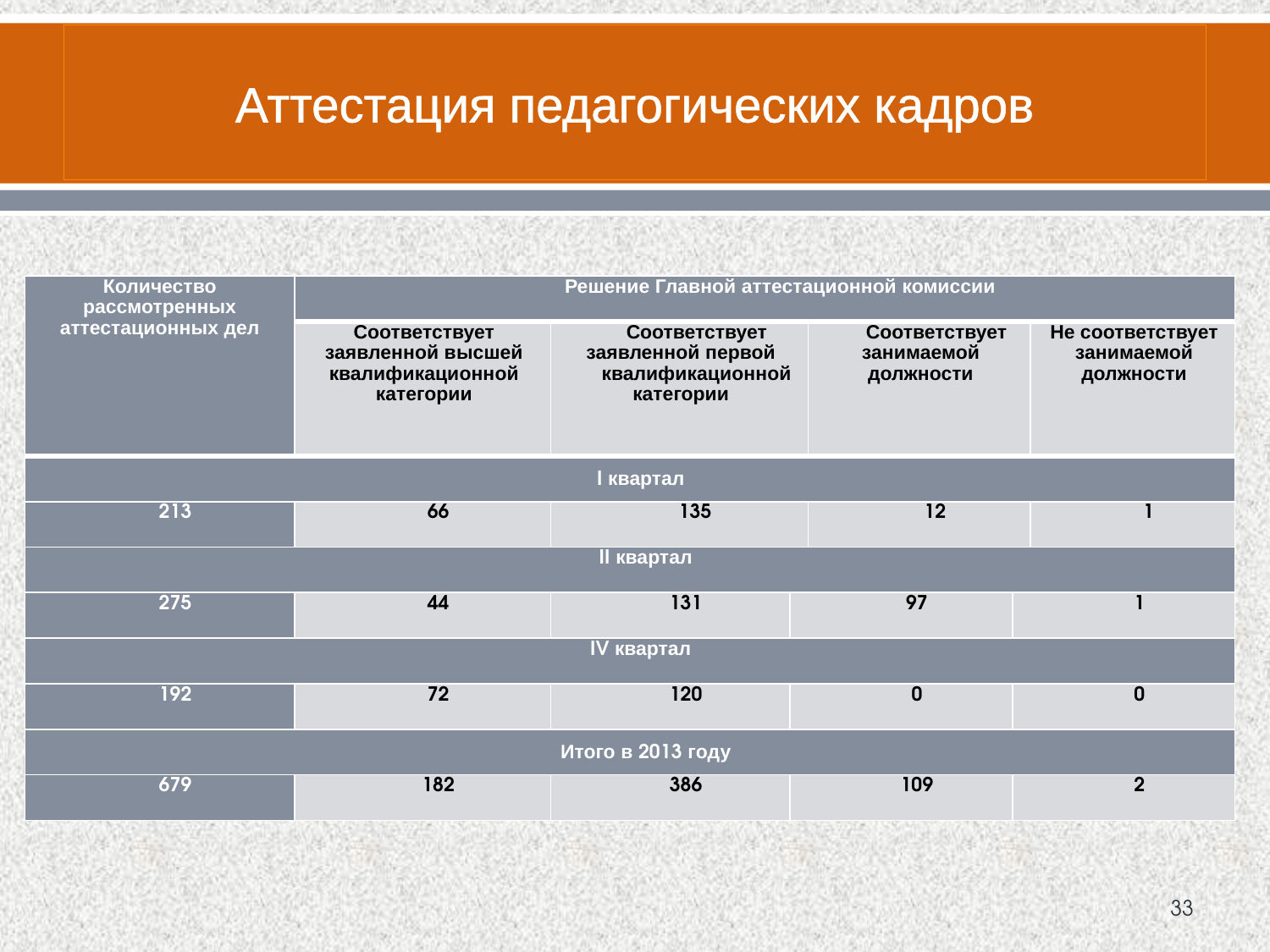

# Аттестация педагогических кадров
| Количество рассмотренных аттестационных дел | Решение Главной аттестационной комиссии |  |  |  |  |  |
| --- | --- | --- | --- | --- | --- | --- |
|  | Соответствует заявленной высшей квалификационной категории | Соответствует заявленной первой квалификационной категории |  | Соответствует занимаемой должности |  | Не соответствует занимаемой должности |
| I квартал |  |  |  |  |  |  |
| 213 | 66 | 135 |  | 12 |  | 1 |
| II квартал |  |  |  |  |  |  |
| 275 | 44 | 131 | 97 |  | 1 |  |
| IV квартал |  |  |  |  |  |  |
| 192 | 72 | 120 | 0 |  | 0 |  |
| Итого в 2013 году |  |  |  |  |  |  |
| 679 | 182 | 386 | 109 |  | 2 |  |

33